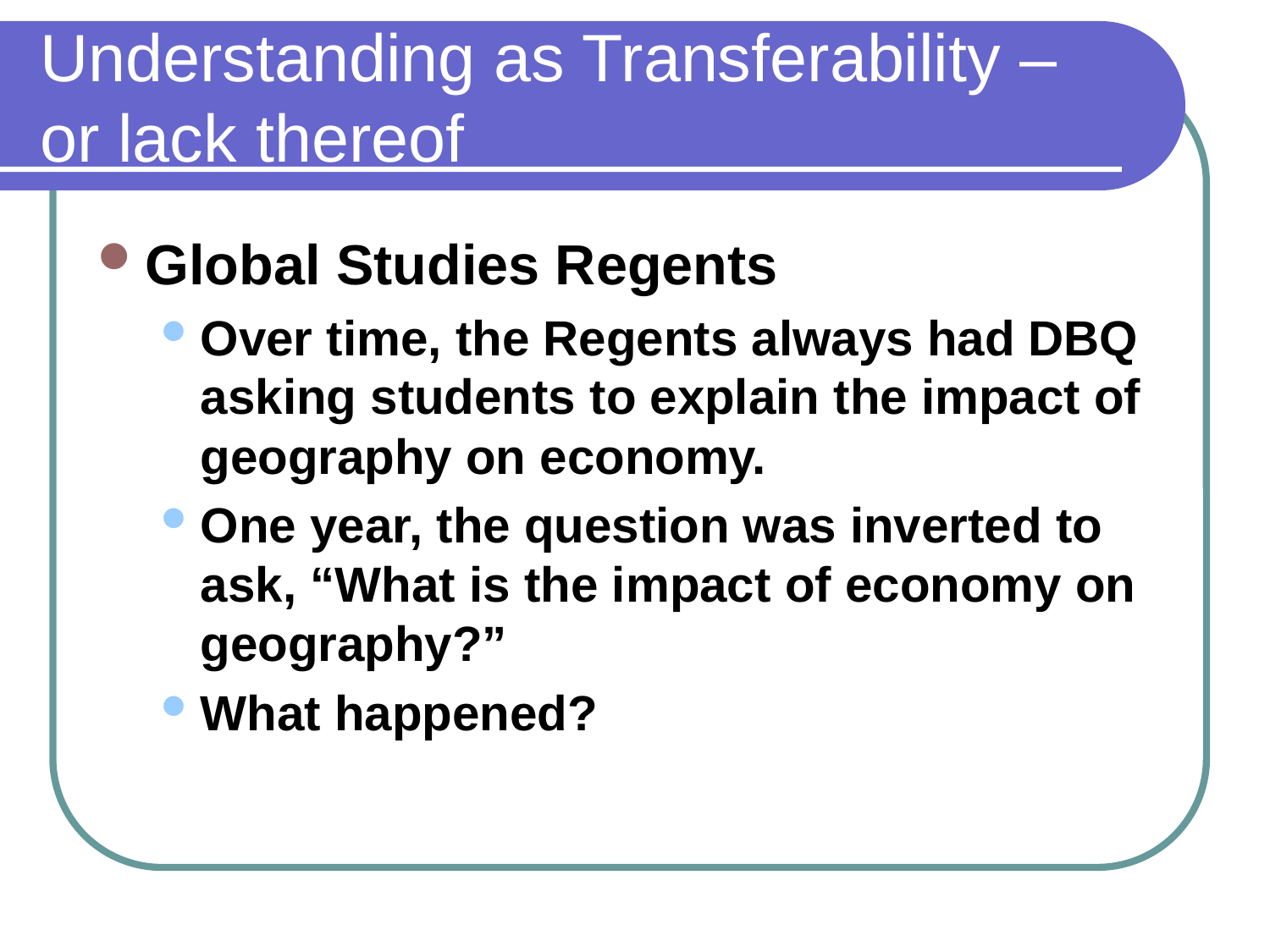

# Understanding as Transferability – or lack thereof
Global Studies Regents
Over time, the Regents always had DBQ asking students to explain the impact of geography on economy.
One year, the question was inverted to ask, “What is the impact of economy on geography?”
What happened?